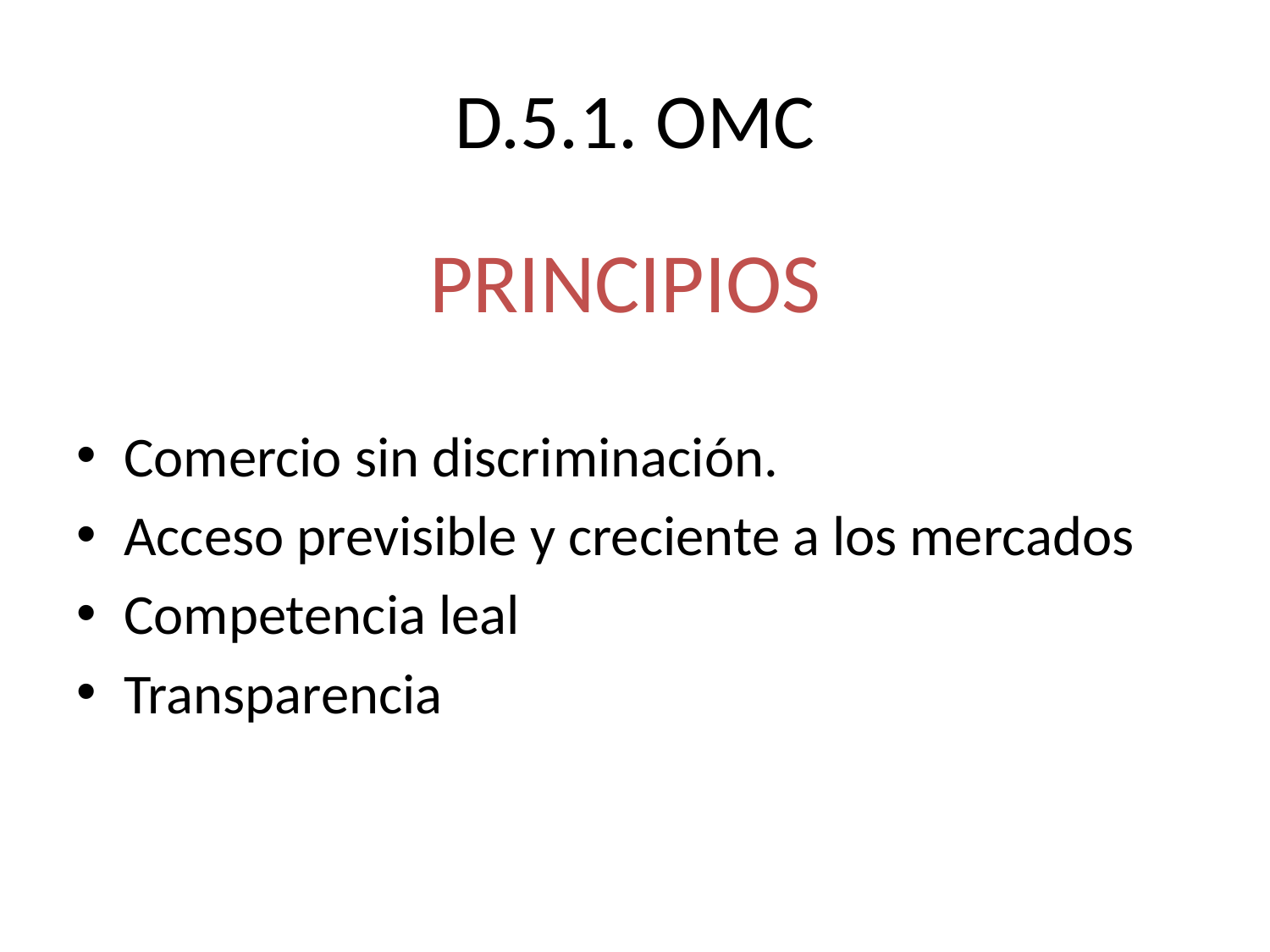

# D.5.1. OMC
PRINCIPIOS

Comercio sin discriminación.
Acceso previsible y creciente a los mercados
Competencia leal
Transparencia